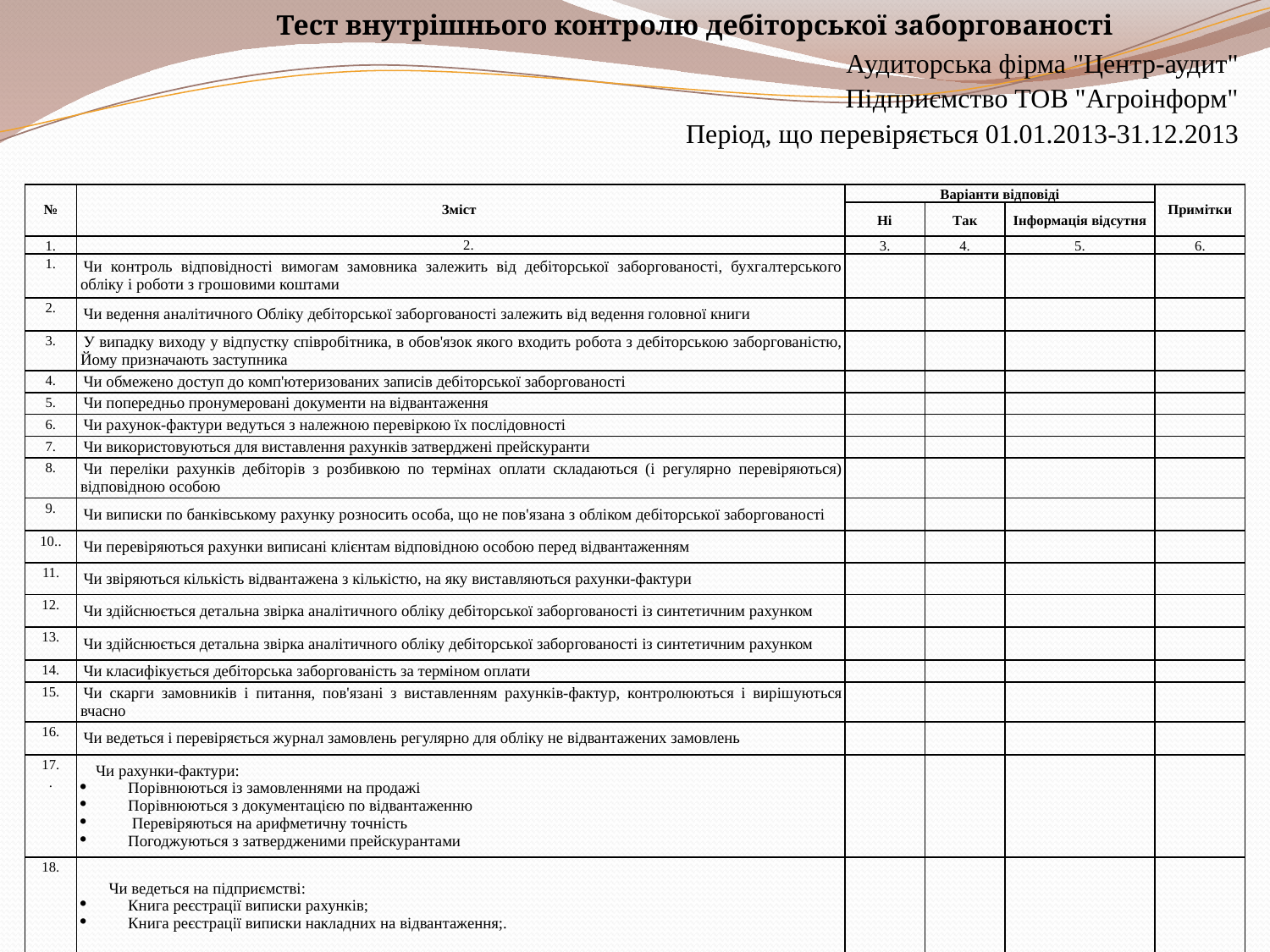

Тест внутрішнього контролю дебіторської заборгованості
Аудиторська фірма "Центр-аудит"
Підприємство TOB "Агроінформ"
Період, що перевіряється 01.01.2013-31.12.2013
| № | Зміст | Варіанти відповіді |  |  | Примітки |
| --- | --- | --- | --- | --- | --- |
|  |  | Ні | Так | Інформація відсутня |  |
| 1. | 2. | 3. | 4. | 5. | 6. |
| 1. | Чи контроль відповідності вимогам замовника залежить від дебіторської заборгованості, бухгалтерського обліку і роботи з грошовими коштами |  |  |  |  |
| 2. | Чи ведення аналітичного Обліку дебіторської заборгованості залежить від ведення головної книги |  |  |  |  |
| 3. | У випадку виходу у відпустку співробітника, в обов'язок якого входить робота з дебіторською заборгованістю, Йому призначають заступника |  |  |  |  |
| 4. | Чи обмежено доступ до комп'ютеризованих записів дебіторської заборгованості |  |  |  |  |
| 5. | Чи попередньо пронумеровані документи на відвантаження |  |  |  |  |
| 6. | Чи рахунок-фактури ведуться з належною перевіркою їх послідовності |  |  |  |  |
| 7. | Чи використовуються для виставлення рахунків затверджені прейскуранти |  |  |  |  |
| 8. | Чи переліки рахунків дебіторів з розбивкою по термінах оплати складаються (і регулярно перевіряються) відповідною особою |  |  |  |  |
| 9. | Чи виписки по банківському рахунку розносить особа, що не пов'язана з обліком дебіторської заборгованості |  |  |  |  |
| 10.. | Чи перевіряються рахунки виписані клієнтам відповідною особою перед відвантаженням |  |  |  |  |
| 11. | Чи звіряються кількість відвантажена з кількістю, на яку виставляються рахунки-фактури |  |  |  |  |
| 12. | Чи здійснюється детальна звірка аналітичного обліку дебіторської заборгованості із синтетичним рахунком |  |  |  |  |
| 13. | Чи здійснюється детальна звірка аналітичного обліку дебіторської заборгованості із синтетичним рахунком |  |  |  |  |
| 14. | Чи класифікується дебіторська заборгованість за терміном оплати |  |  |  |  |
| 15. | Чи скарги замовників і питання, пов'язані з виставленням рахунків-фактур, контролюються і вирішуються вчасно |  |  |  |  |
| 16. | Чи ведеться і перевіряється журнал замовлень регулярно для обліку не відвантажених замовлень |  |  |  |  |
| 17. . | Чи рахунки-фактури: Порівнюються із замовленнями на продажі Порівнюються з документацією по відвантаженню Перевіряються на арифметичну точність Погоджуються з затвердженими прейскурантами |  |  |  |  |
| 18. | Чи ведеться на підприємстві: Книга реєстрації виписки рахунків; Книга реєстрації виписки накладних на відвантаження;. |  |  |  |  |